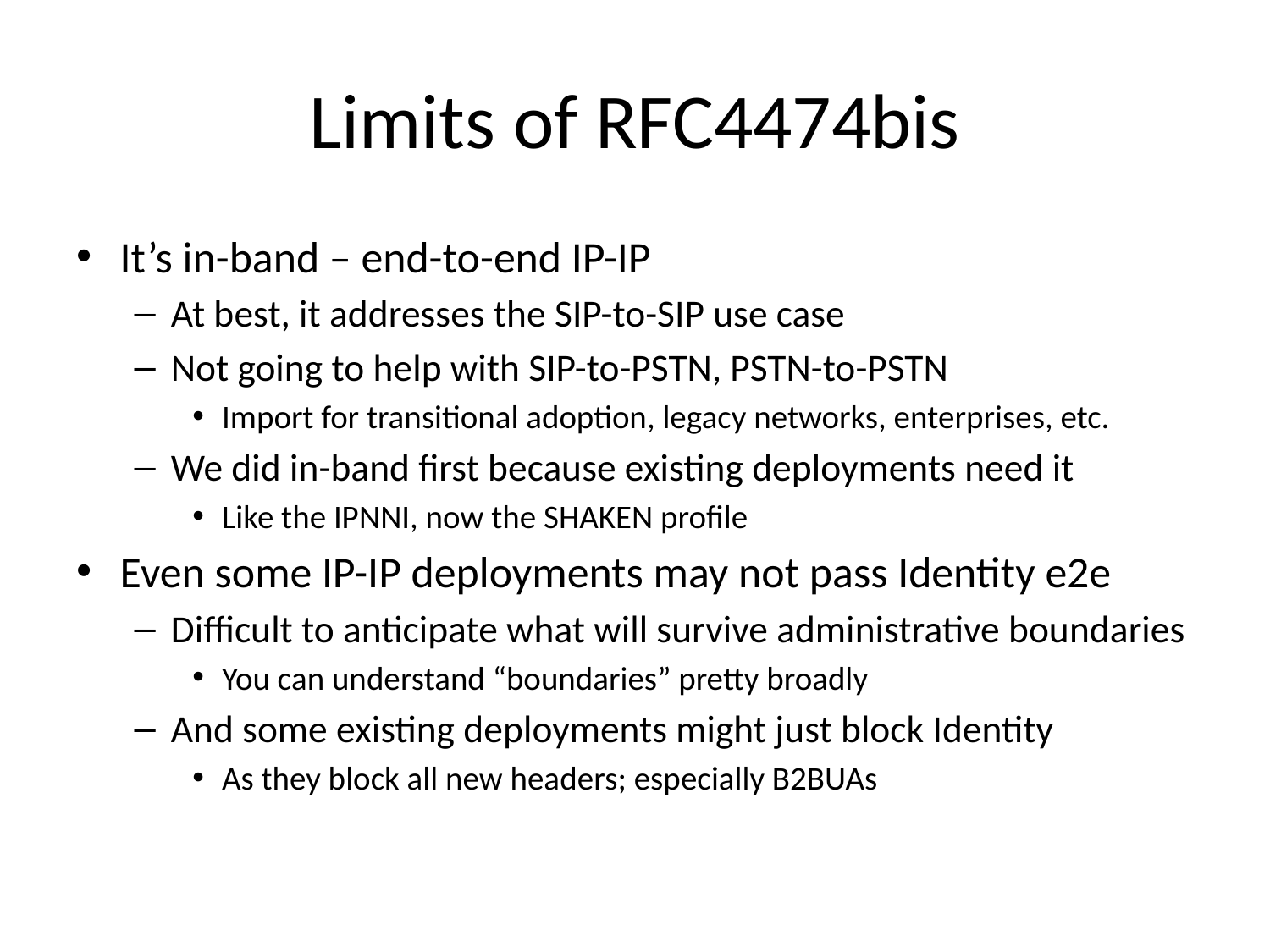

# Limits of RFC4474bis
It’s in-band – end-to-end IP-IP
At best, it addresses the SIP-to-SIP use case
Not going to help with SIP-to-PSTN, PSTN-to-PSTN
Import for transitional adoption, legacy networks, enterprises, etc.
We did in-band first because existing deployments need it
Like the IPNNI, now the SHAKEN profile
Even some IP-IP deployments may not pass Identity e2e
Difficult to anticipate what will survive administrative boundaries
You can understand “boundaries” pretty broadly
And some existing deployments might just block Identity
As they block all new headers; especially B2BUAs